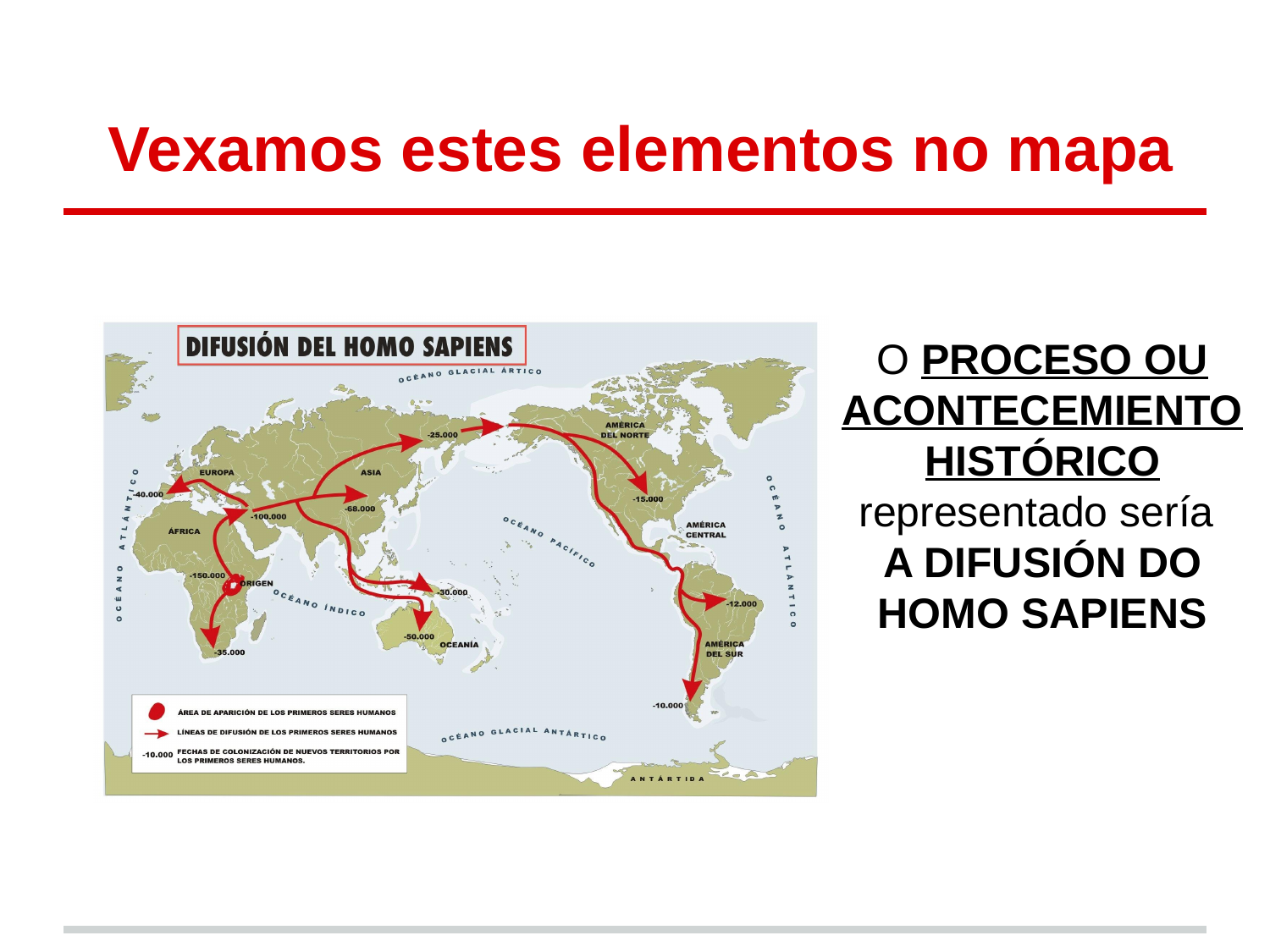

# Vexamos estes elementos no mapa

O PROCESO OU ACONTECEMIENTO HISTÓRICO representado sería
A DIFUSIÓN DO HOMO SAPIENS